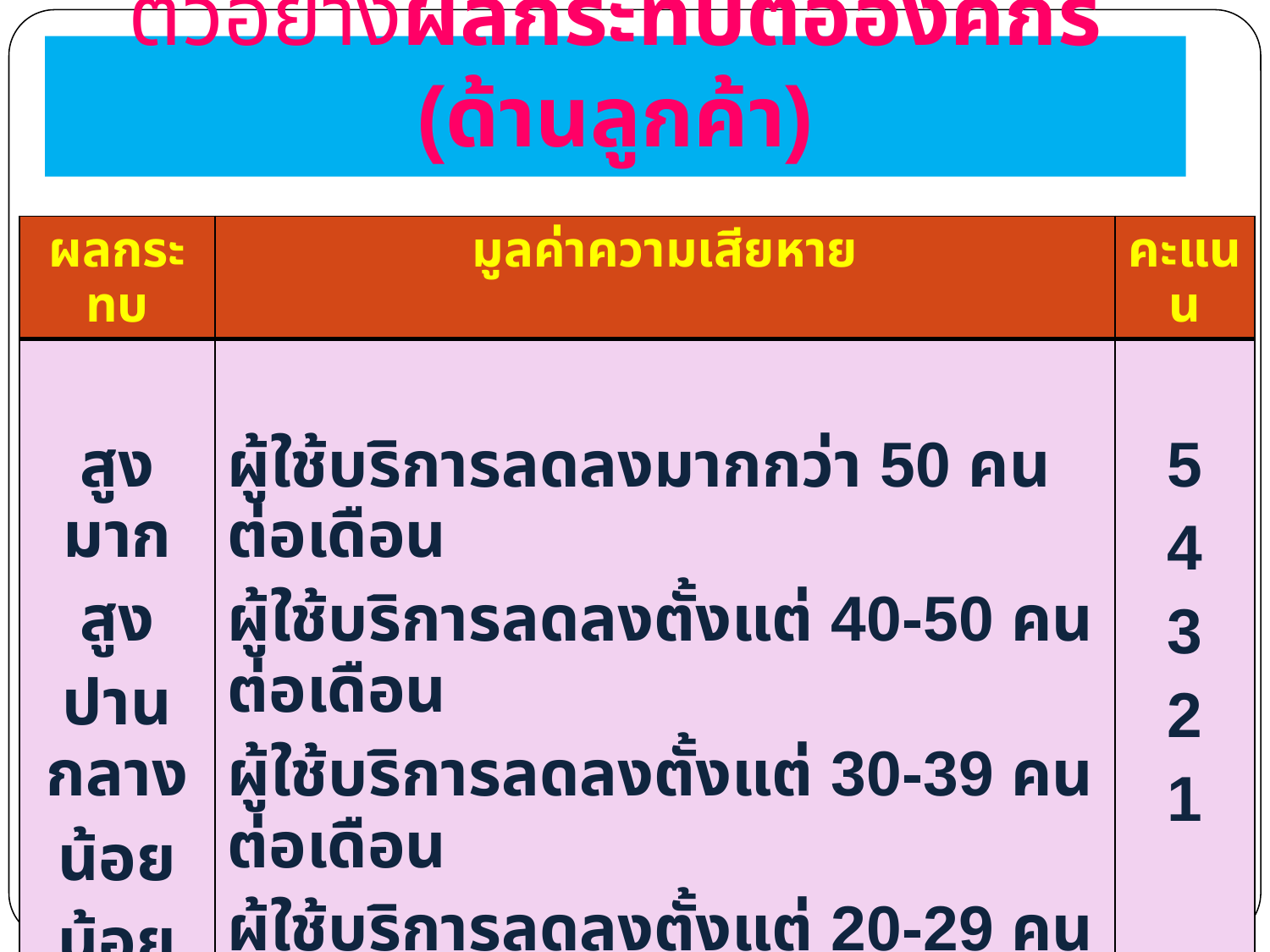

# ตัวอย่างผลกระทบต่อองค์กร (ด้านลูกค้า)
| ผลกระทบ | มูลค่าความเสียหาย | คะแนน |
| --- | --- | --- |
| สูงมาก สูง ปานกลาง น้อย น้อยมาก | ผู้ใช้บริการลดลงมากกว่า 50 คน ต่อเดือน ผู้ใช้บริการลดลงตั้งแต่ 40-50 คน ต่อเดือน ผู้ใช้บริการลดลงตั้งแต่ 30-39 คน ต่อเดือน ผู้ใช้บริการลดลงตั้งแต่ 20-29 คน ต่อเดือน ผู้ใช้บริการลดลงไม่เกิน 19 คน ต่อเดือน | 5 4 3 2 1 |